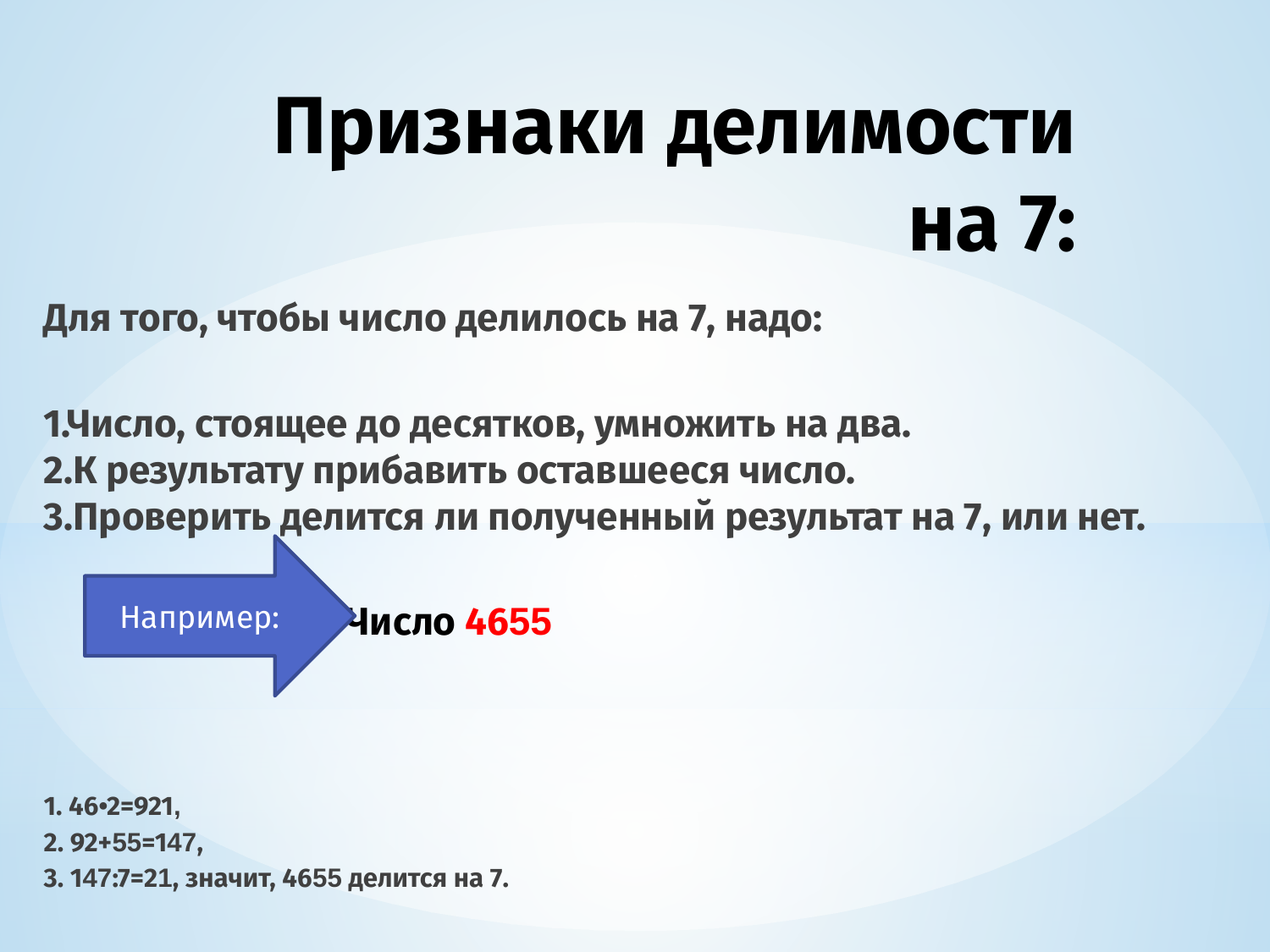

# Признаки делимости на 7:
Для того, чтобы число делилось на 7, надо:
1.Число, стоящее до десятков, умножить на два.
2.К результату прибавить оставшееся число.
3.Проверить делится ли полученный результат на 7, или нет.

                                                                                                      Число 4655

1. 46•2=921,
2. 92+55=147,
3. 147:7=21, значит, 4655 делится на 7.
Например: